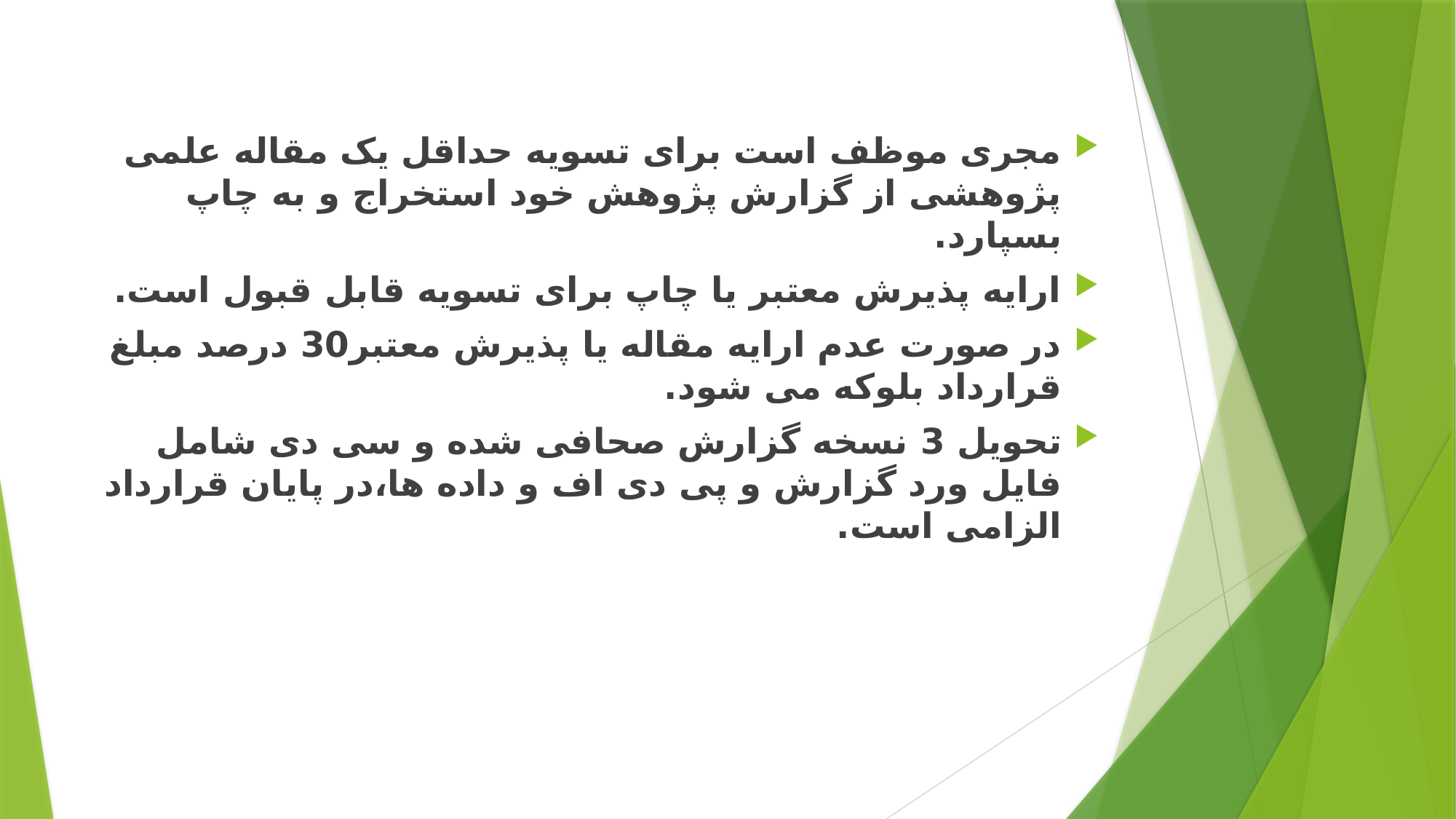

مجری موظف است برای تسویه حداقل یک مقاله علمی پژوهشی از گزارش پژوهش خود استخراج و به چاپ بسپارد.
ارایه پذیرش معتبر یا چاپ برای تسویه قابل قبول است.
در صورت عدم ارایه مقاله یا پذیرش معتبر30 درصد مبلغ قرارداد بلوکه می شود.
تحویل 3 نسخه گزارش صحافی شده و سی دی شامل فایل ورد گزارش و پی دی اف و داده ها،در پایان قرارداد الزامی است.